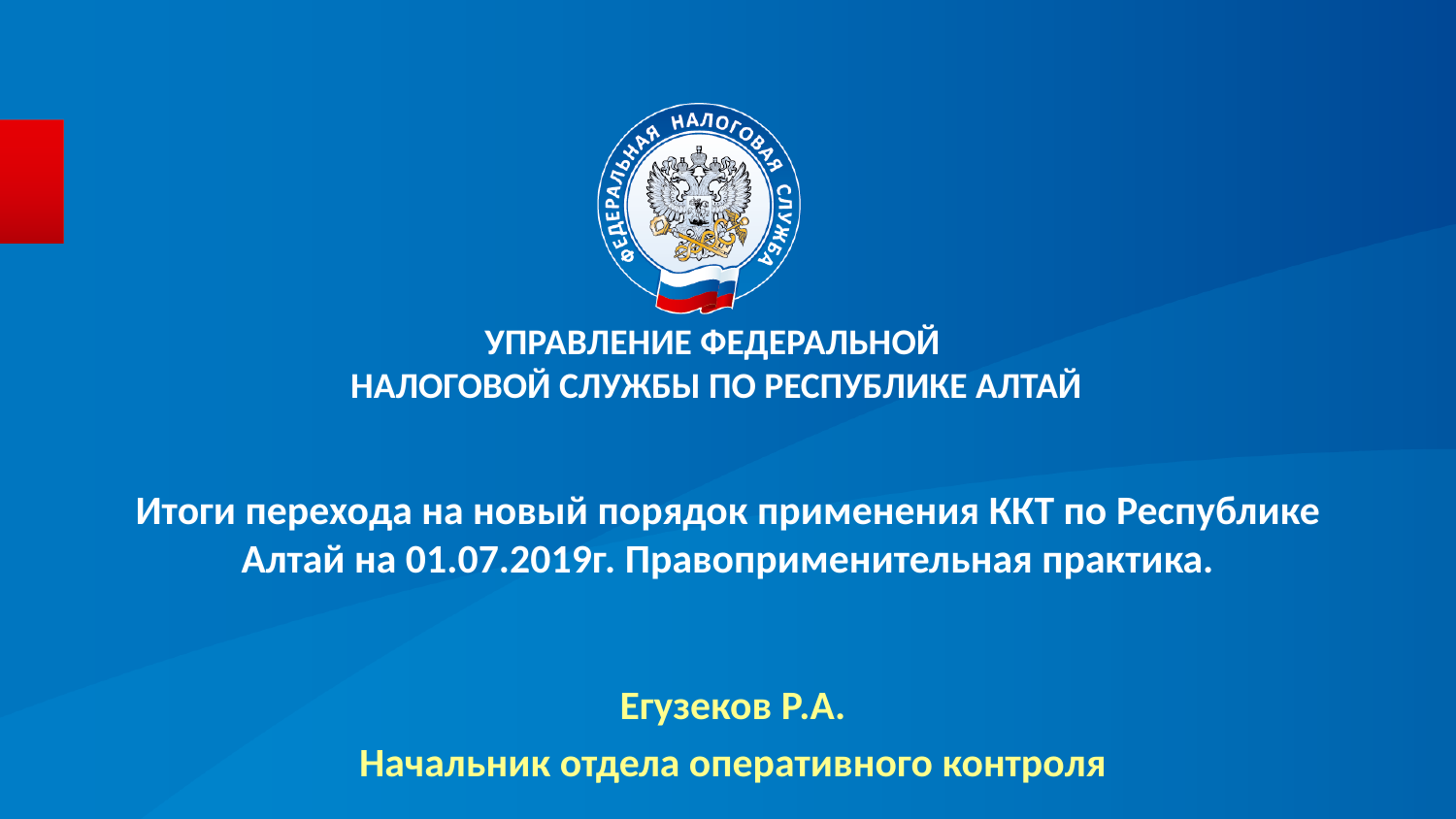

УПРАВЛЕНИЕ ФЕДЕРАЛЬНОЙ
НАЛОГОВОЙ СЛУЖБЫ ПО РЕСПУБЛИКЕ АЛТАЙ

# Итоги перехода на новый порядок применения ККТ по Республике Алтай на 01.07.2019г. Правоприменительная практика.
Егузеков Р.А.
Начальник отдела оперативного контроля